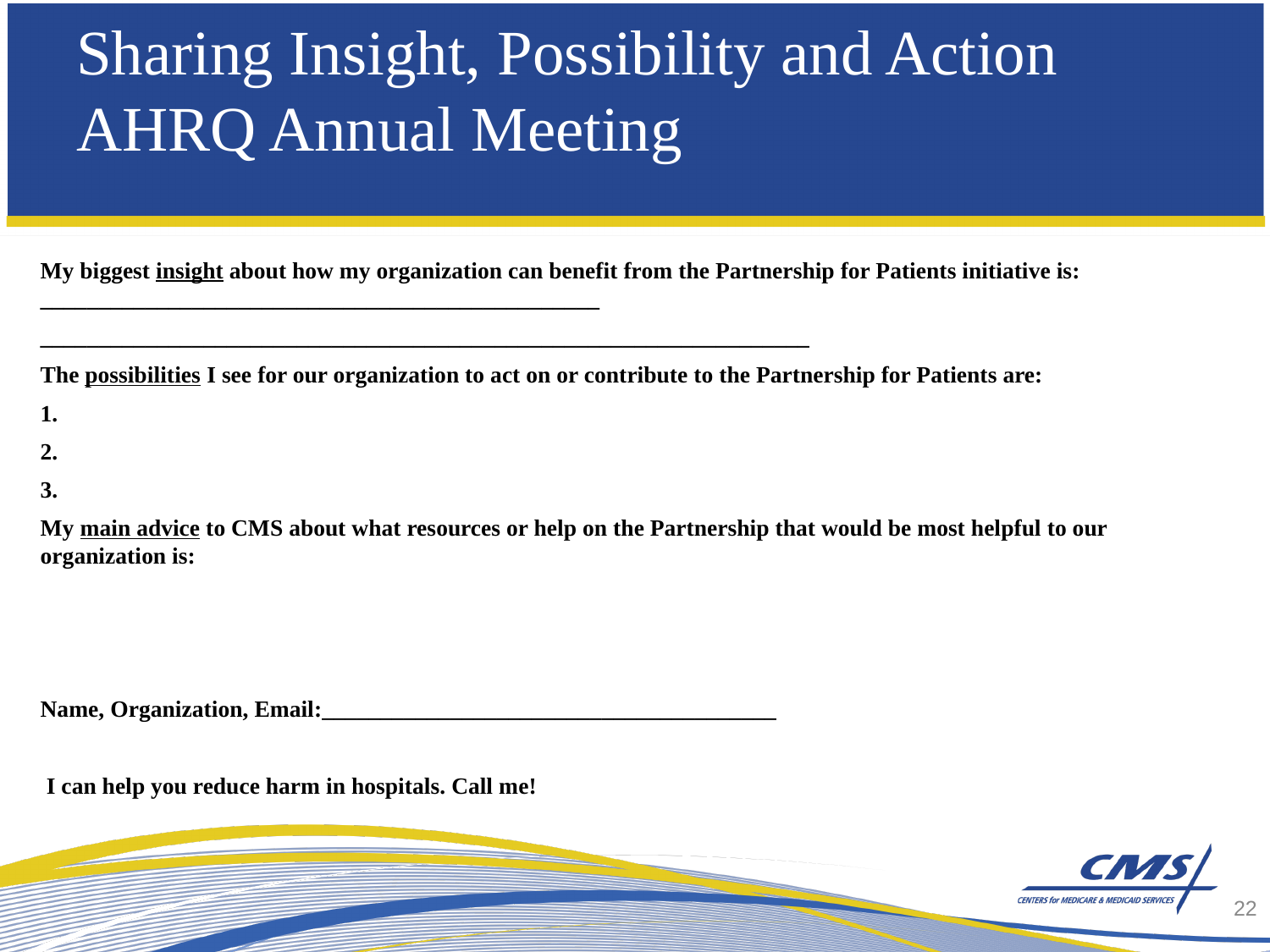

# Sharing Insight, Possibility and Action
AHRQ Annual Meeting

My biggest insight about how my organization can benefit from the Partnership for Patients initiative is: ________________________________________________
__________________________________________________________________
The possibilities I see for our organization to act on or contribute to the Partnership for Patients are:
1.
2.
3.
My main advice to CMS about what resources or help on the Partnership that would be most helpful to our organization is:

Name, Organization, Email:_______________________________________

⁭ I can help you reduce harm in hospitals. Call me!

22